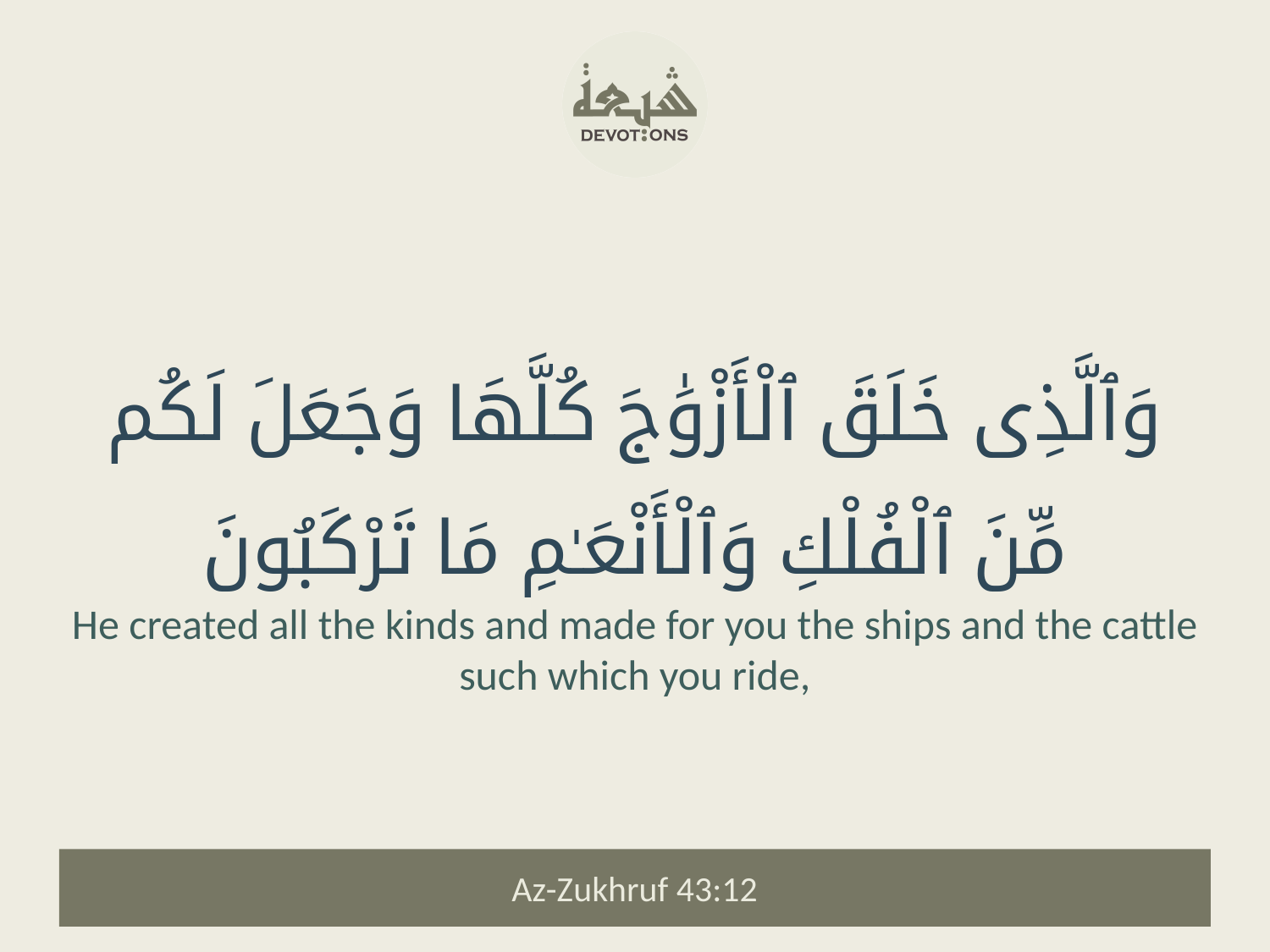

وَٱلَّذِى خَلَقَ ٱلْأَزْوَٰجَ كُلَّهَا وَجَعَلَ لَكُم مِّنَ ٱلْفُلْكِ وَٱلْأَنْعَـٰمِ مَا تَرْكَبُونَ
He created all the kinds and made for you the ships and the cattle such which you ride,
Az-Zukhruf 43:12